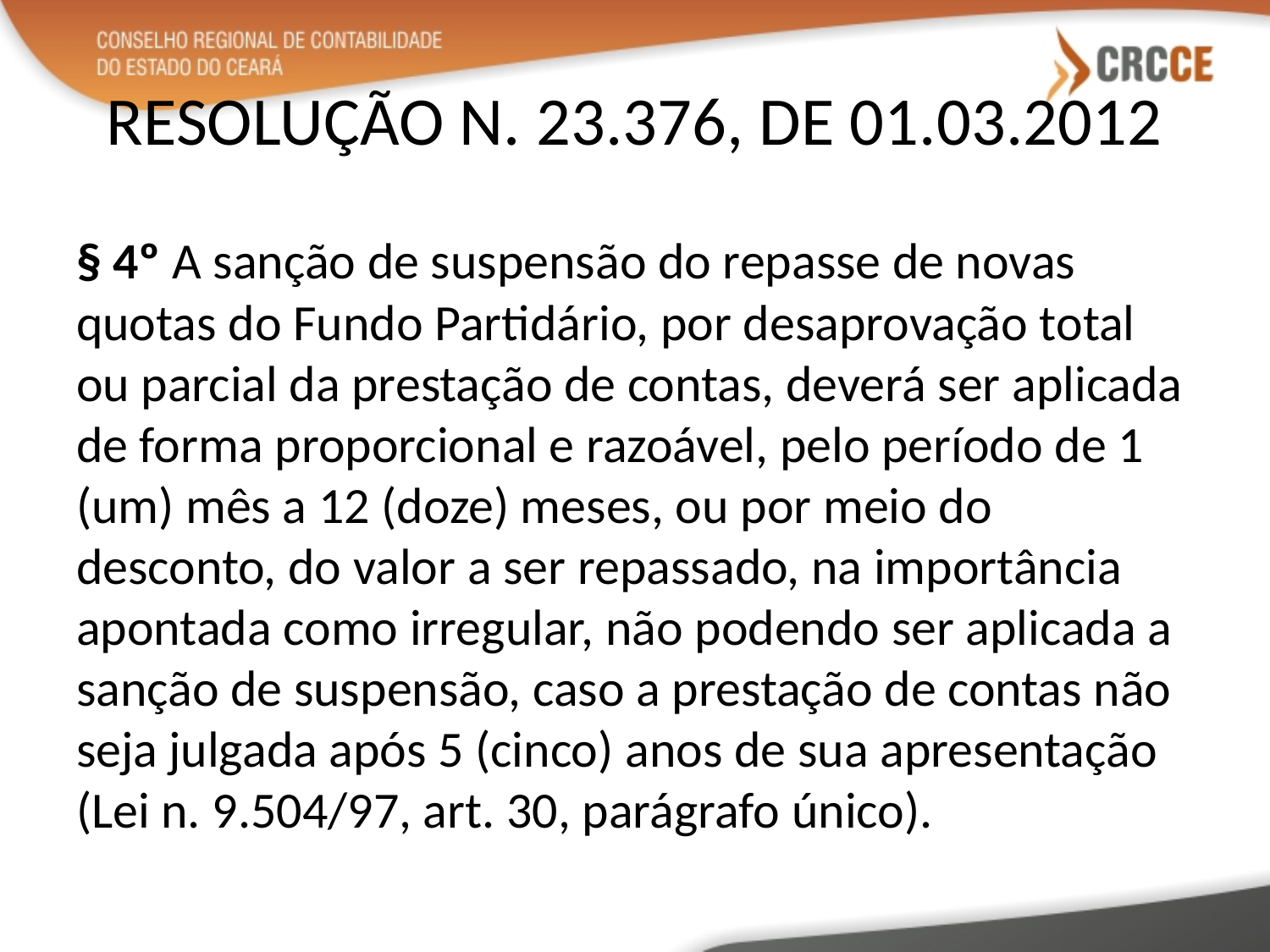

# RESOLUÇÃO N. 23.376, DE 01.03.2012
§ 4º A sanção de suspensão do repasse de novas quotas do Fundo Partidário, por desaprovação total ou parcial da prestação de contas, deverá ser aplicada de forma proporcional e razoável, pelo período de 1 (um) mês a 12 (doze) meses, ou por meio do desconto, do valor a ser repassado, na importância apontada como irregular, não podendo ser aplicada a sanção de suspensão, caso a prestação de contas não seja julgada após 5 (cinco) anos de sua apresentação (Lei n. 9.504/97, art. 30, parágrafo único).